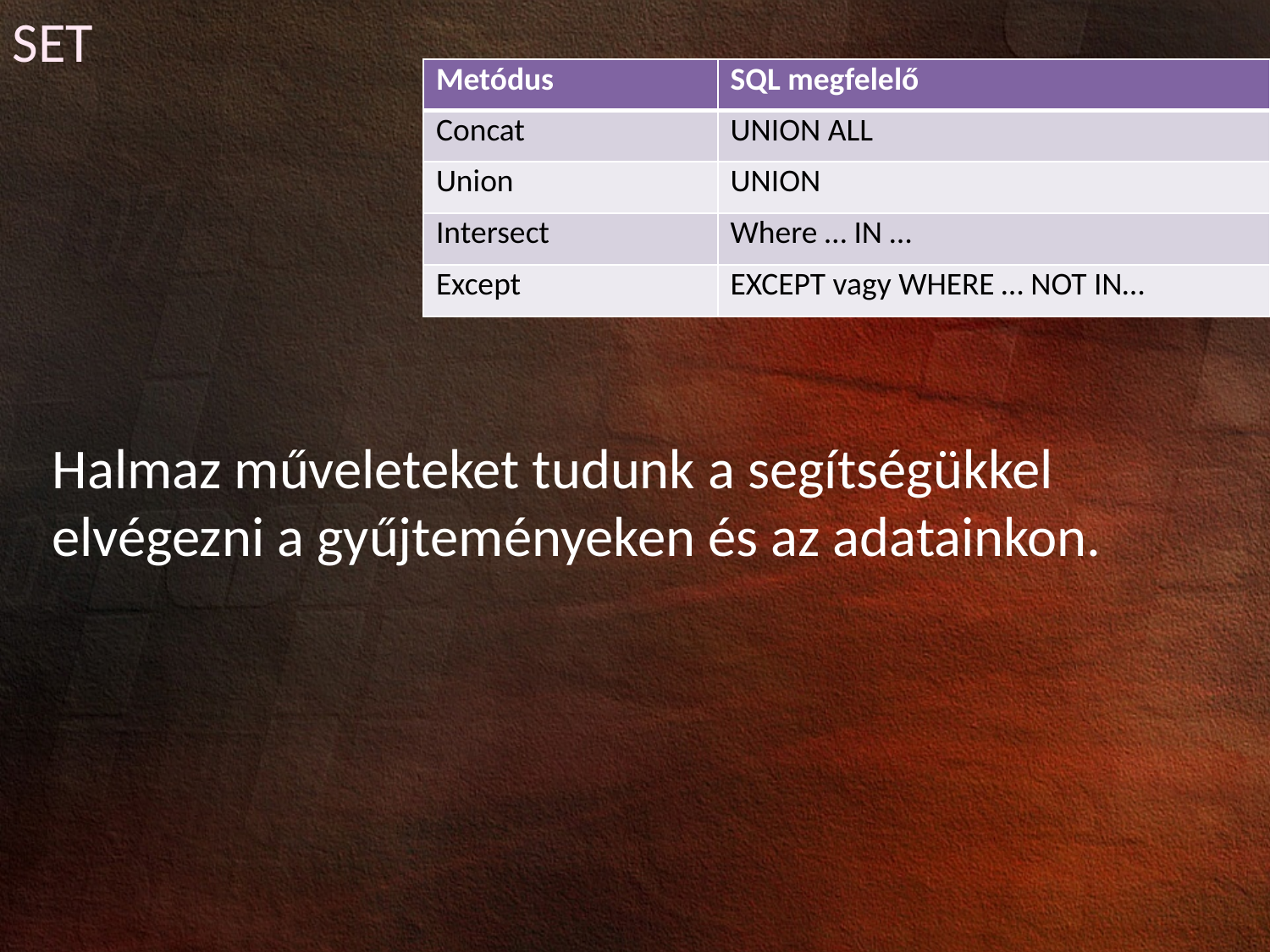

SET
| Metódus | SQL megfelelő |
| --- | --- |
| Concat | UNION ALL |
| Union | UNION |
| Intersect | Where … IN … |
| Except | EXCEPT vagy WHERE … NOT IN… |

Halmaz műveleteket tudunk a segítségükkel elvégezni a gyűjteményeken és az adatainkon.